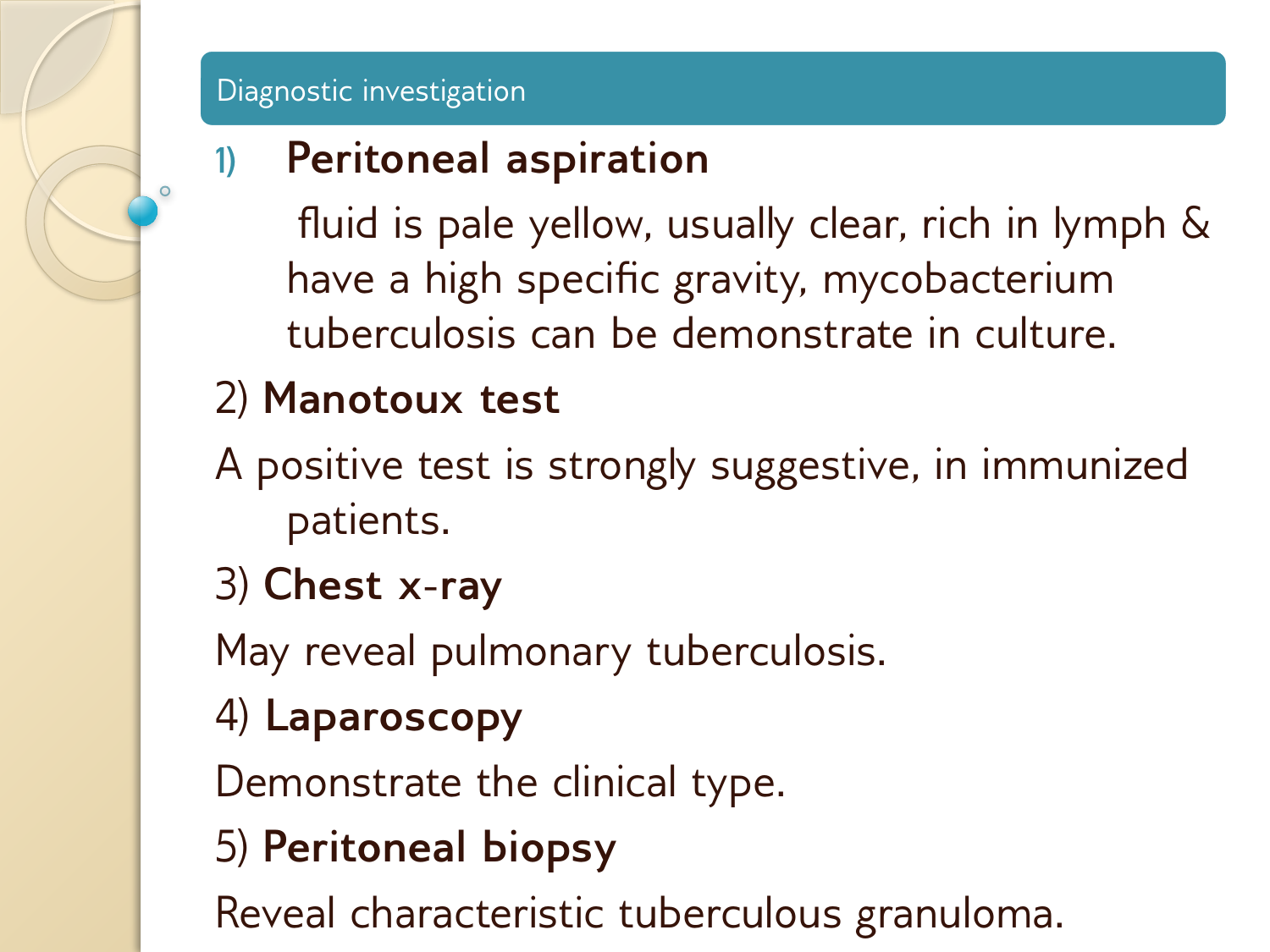

Diagnostic investigation
Peritoneal aspiration
      fluid is pale yellow, usually clear, rich in lymph & have a high specific gravity, mycobacterium tuberculosis can be demonstrate in culture.
2) Manotoux test
A positive test is strongly suggestive, in immunized patients.
3) Chest x-ray
May reveal pulmonary tuberculosis.
4) Laparoscopy
Demonstrate the clinical type.
5) Peritoneal biopsy
Reveal characteristic tuberculous granuloma.